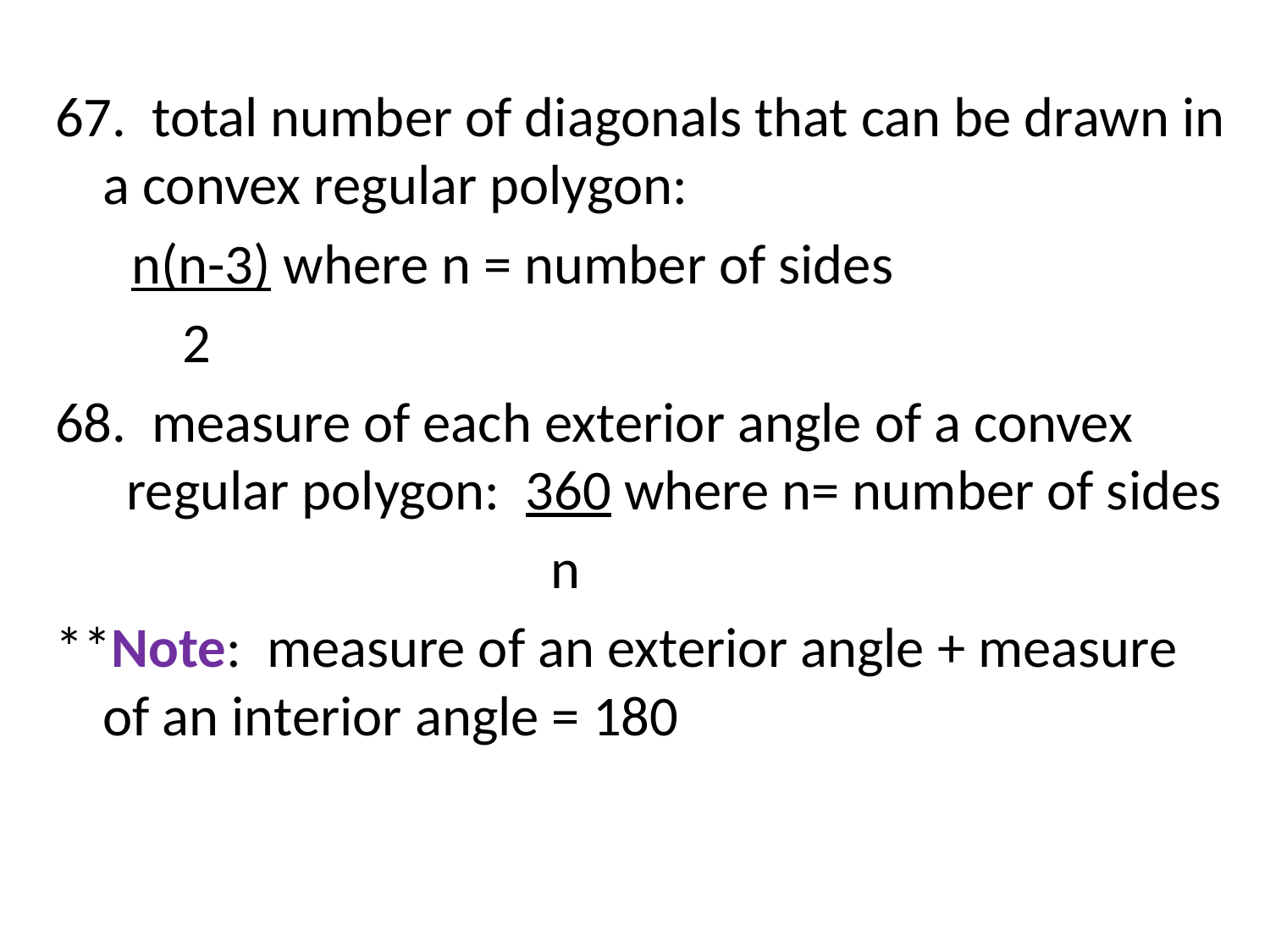

#
67.  total number of diagonals that can be drawn in a convex regular polygon:
      n(n-3) where n = number of sides
          2
68.  measure of each exterior angle of a convex regular polygon:  360 where n= number of sides
                                       n
**Note:  measure of an exterior angle + measure of an interior angle = 180